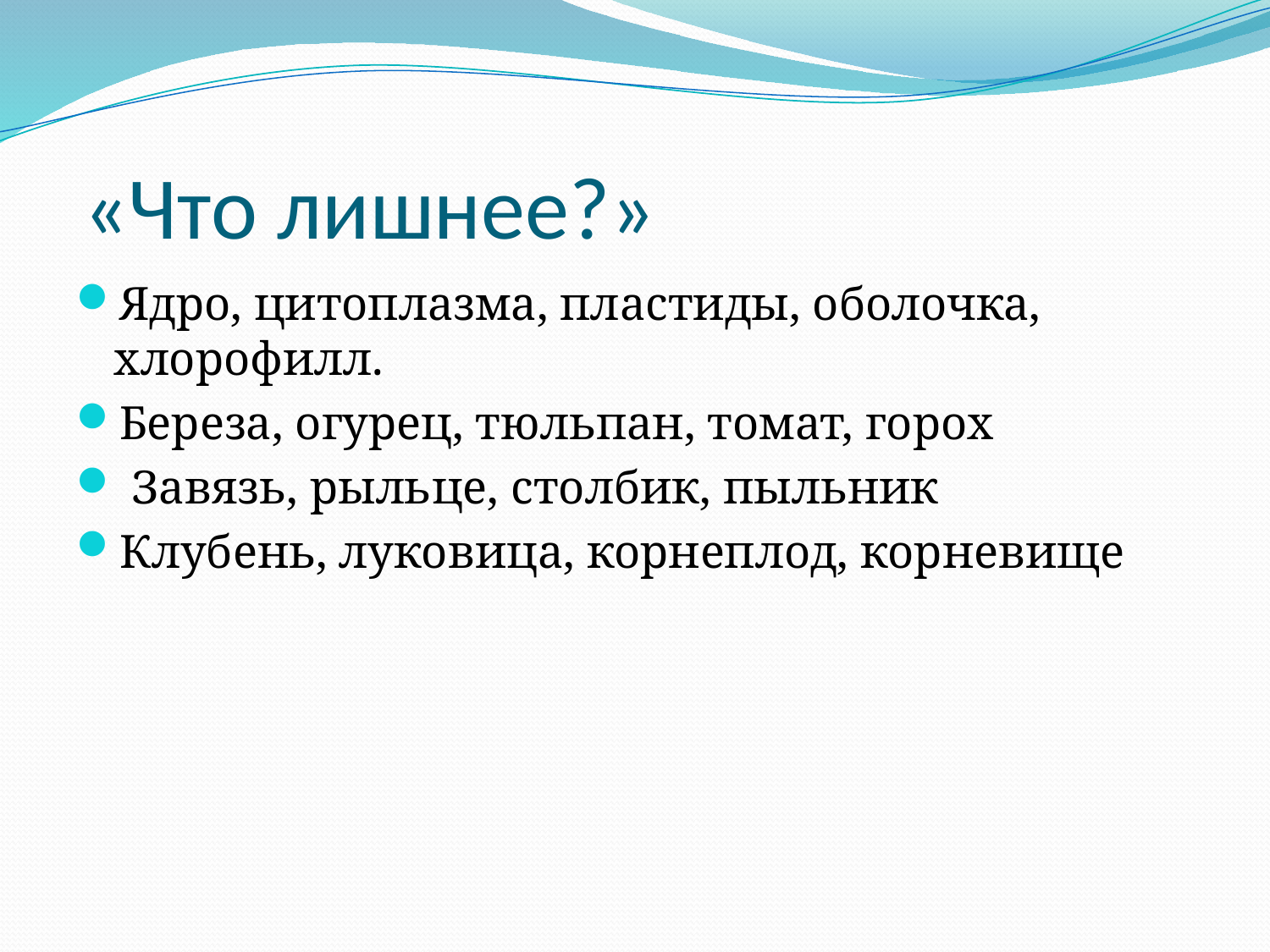

# «Что лишнее?»
Ядро, цитоплазма, пластиды, оболочка, хлорофилл.
Береза, огурец, тюльпан, томат, горох
 Завязь, рыльце, столбик, пыльник
Клубень, луковица, корнеплод, корневище